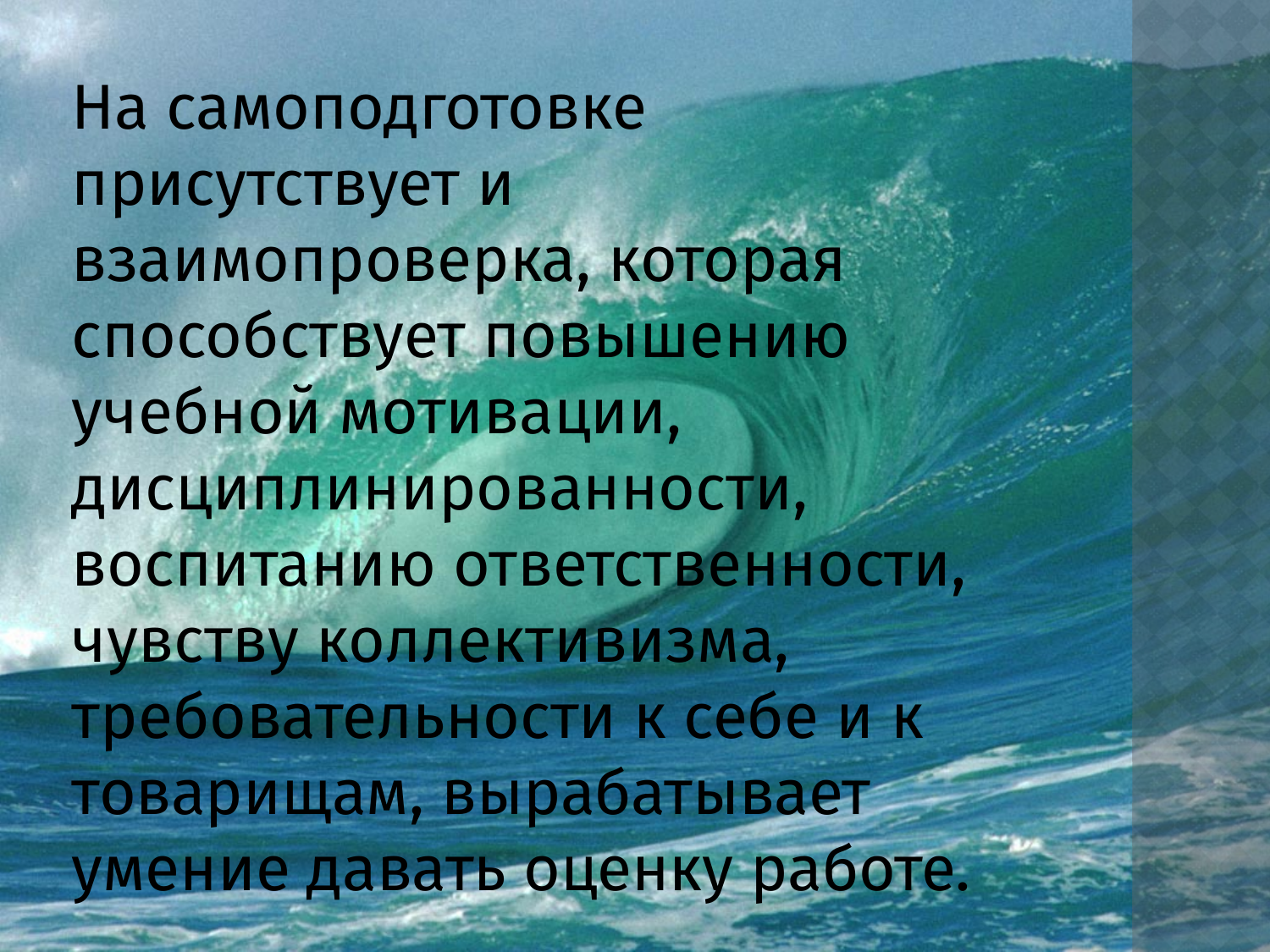

На самоподготовке присутствует и взаимопроверка, которая способствует повышению учебной мотивации, дисциплинированности, воспитанию ответственности, чувству коллективизма, требовательности к себе и к товарищам, вырабатывает умение давать оценку работе.